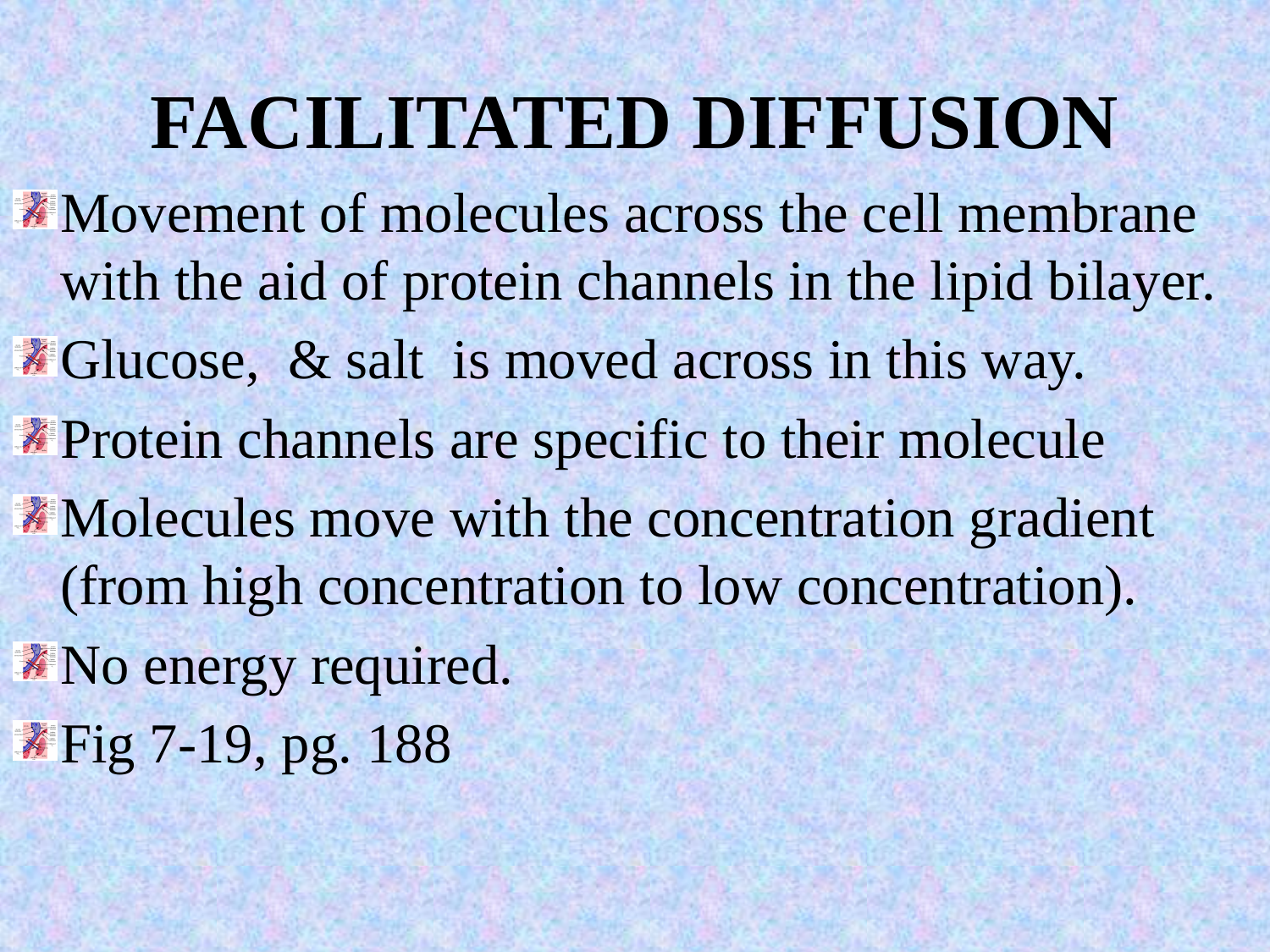

# FACILITATED DIFFUSION
Movement of molecules across the cell membrane with the aid of protein channels in the lipid bilayer.
Glucose,  & salt  is moved across in this way.
Protein channels are specific to their molecule
Molecules move with the concentration gradient (from high concentration to low concentration).
No energy required.
Fig 7-19, pg. 188